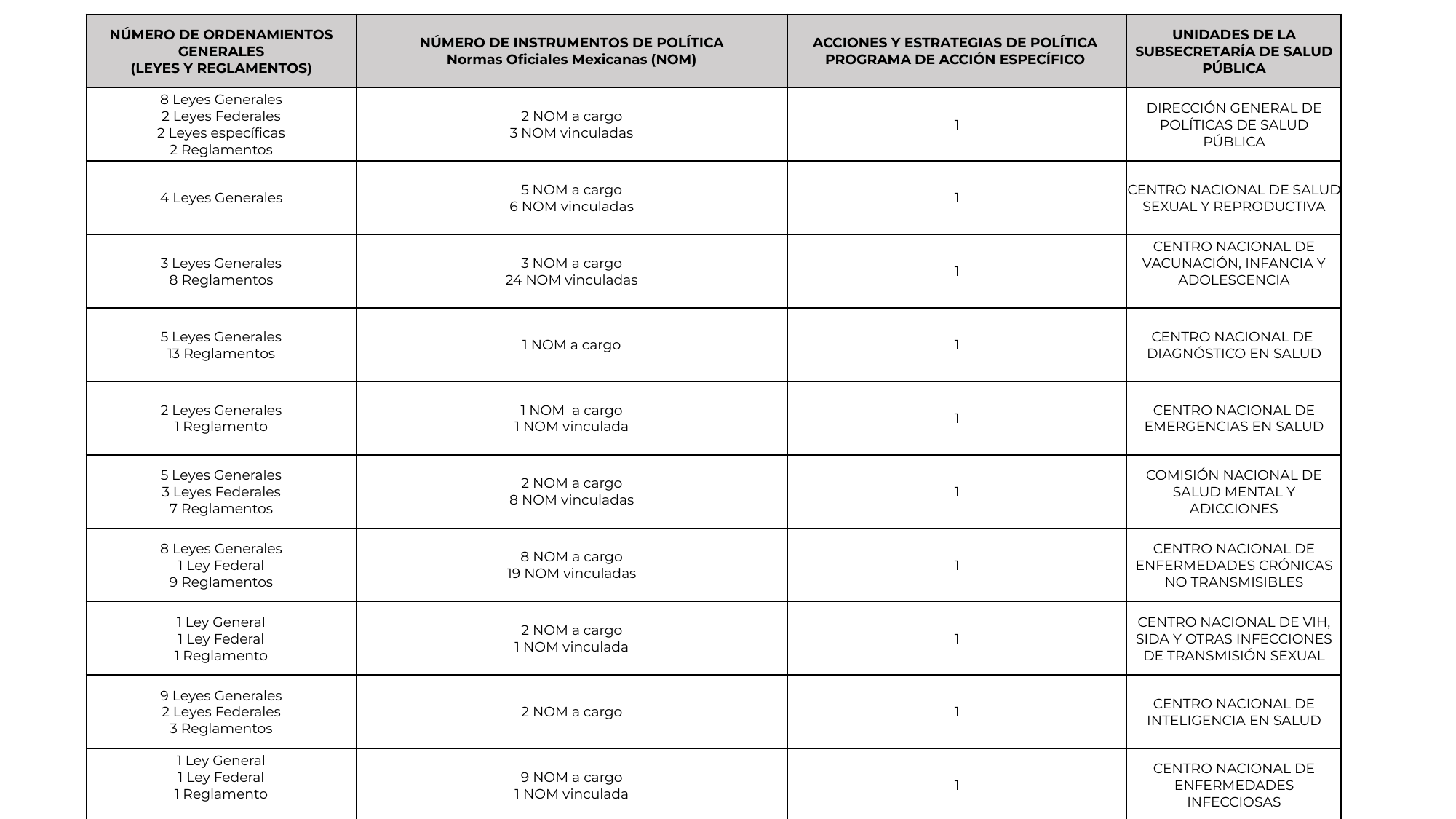

| NÚMERO DE ORDENAMIENTOS GENERALES (LEYES Y REGLAMENTOS) | NÚMERO DE INSTRUMENTOS DE POLÍTICA Normas Oficiales Mexicanas (NOM) | ACCIONES Y ESTRATEGIAS DE POLÍTICA PROGRAMA DE ACCIÓN ESPECÍFICO | UNIDADES DE LA SUBSECRETARÍA DE SALUD PÚBLICA |
| --- | --- | --- | --- |
| 8 Leyes Generales 2 Leyes Federales 2 Leyes específicas 2 Reglamentos | 2 NOM a cargo 3 NOM vinculadas | 1 | DIRECCIÓN GENERAL DE POLÍTICAS DE SALUD PÚBLICA |
| 4 Leyes Generales | 5 NOM a cargo 6 NOM vinculadas | 1 | CENTRO NACIONAL DE SALUD SEXUAL Y REPRODUCTIVA |
| 3 Leyes Generales 8 Reglamentos | 3 NOM a cargo 24 NOM vinculadas | 1 | CENTRO NACIONAL DE VACUNACIÓN, INFANCIA Y ADOLESCENCIA |
| 5 Leyes Generales 13 Reglamentos | 1 NOM a cargo | 1 | CENTRO NACIONAL DE DIAGNÓSTICO EN SALUD |
| 2 Leyes Generales 1 Reglamento | 1 NOM a cargo 1 NOM vinculada | 1 | CENTRO NACIONAL DE EMERGENCIAS EN SALUD |
| 5 Leyes Generales 3 Leyes Federales 7 Reglamentos | 2 NOM a cargo 8 NOM vinculadas | 1 | COMISIÓN NACIONAL DE SALUD MENTAL Y ADICCIONES |
| 8 Leyes Generales 1 Ley Federal 9 Reglamentos | 8 NOM a cargo 19 NOM vinculadas | 1 | CENTRO NACIONAL DE ENFERMEDADES CRÓNICAS NO TRANSMISIBLES |
| 1 Ley General 1 Ley Federal 1 Reglamento | 2 NOM a cargo 1 NOM vinculada | 1 | CENTRO NACIONAL DE VIH, SIDA Y OTRAS INFECCIONES DE TRANSMISIÓN SEXUAL |
| 9 Leyes Generales 2 Leyes Federales 3 Reglamentos | 2 NOM a cargo | 1 | CENTRO NACIONAL DE INTELIGENCIA EN SALUD |
| 1 Ley General 1 Ley Federal 1 Reglamento | 9 NOM a cargo 1 NOM vinculada | 1 | CENTRO NACIONAL DE ENFERMEDADES INFECCIOSAS |